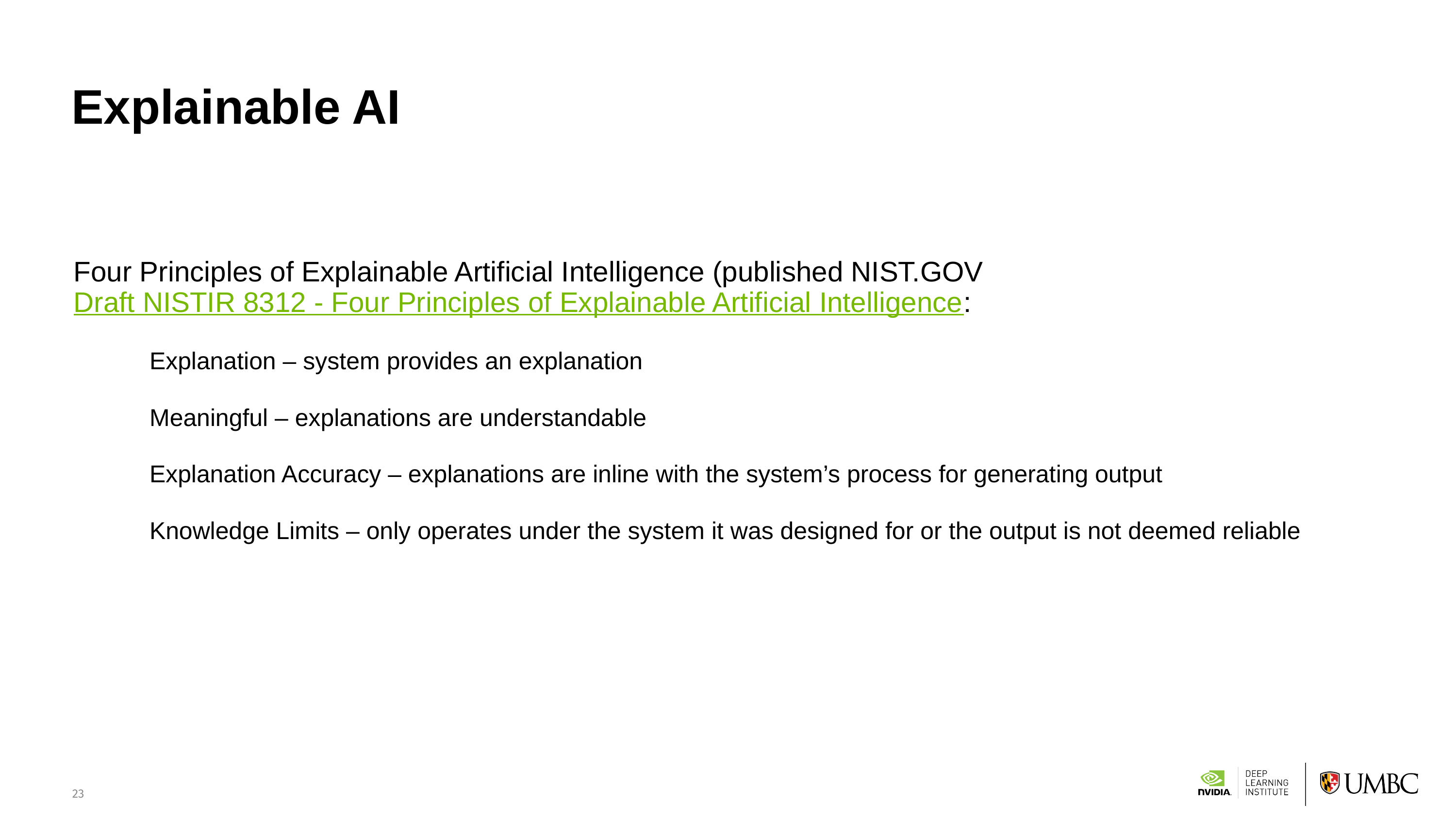

# Explainable AI
Four Principles of Explainable Artificial Intelligence (published NIST.GOV Draft NISTIR 8312 - Four Principles of Explainable Artificial Intelligence:
Explanation – system provides an explanation
Meaningful – explanations are understandable
Explanation Accuracy – explanations are inline with the system’s process for generating output
Knowledge Limits – only operates under the system it was designed for or the output is not deemed reliable